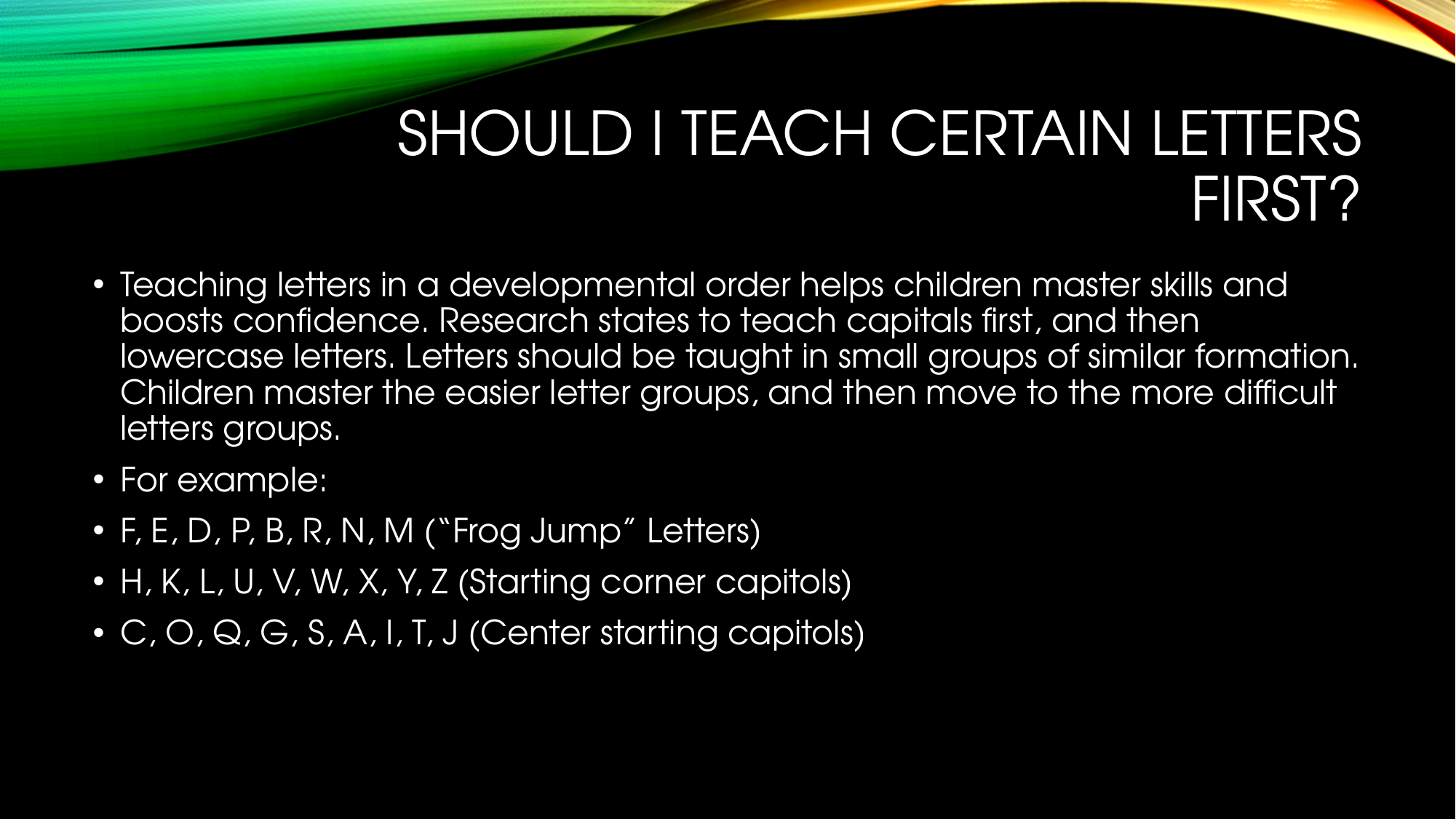

# Should I teach certain letters first?
Teaching letters in a developmental order helps children master skills and boosts confidence. Research states to teach capitals first, and then lowercase letters. Letters should be taught in small groups of similar formation. Children master the easier letter groups, and then move to the more difficult letters groups.
For example:
F, E, D, P, B, R, N, M (“Frog Jump” Letters)
H, K, L, U, V, W, X, Y, Z (Starting corner capitols)
C, O, Q, G, S, A, I, T, J (Center starting capitols)